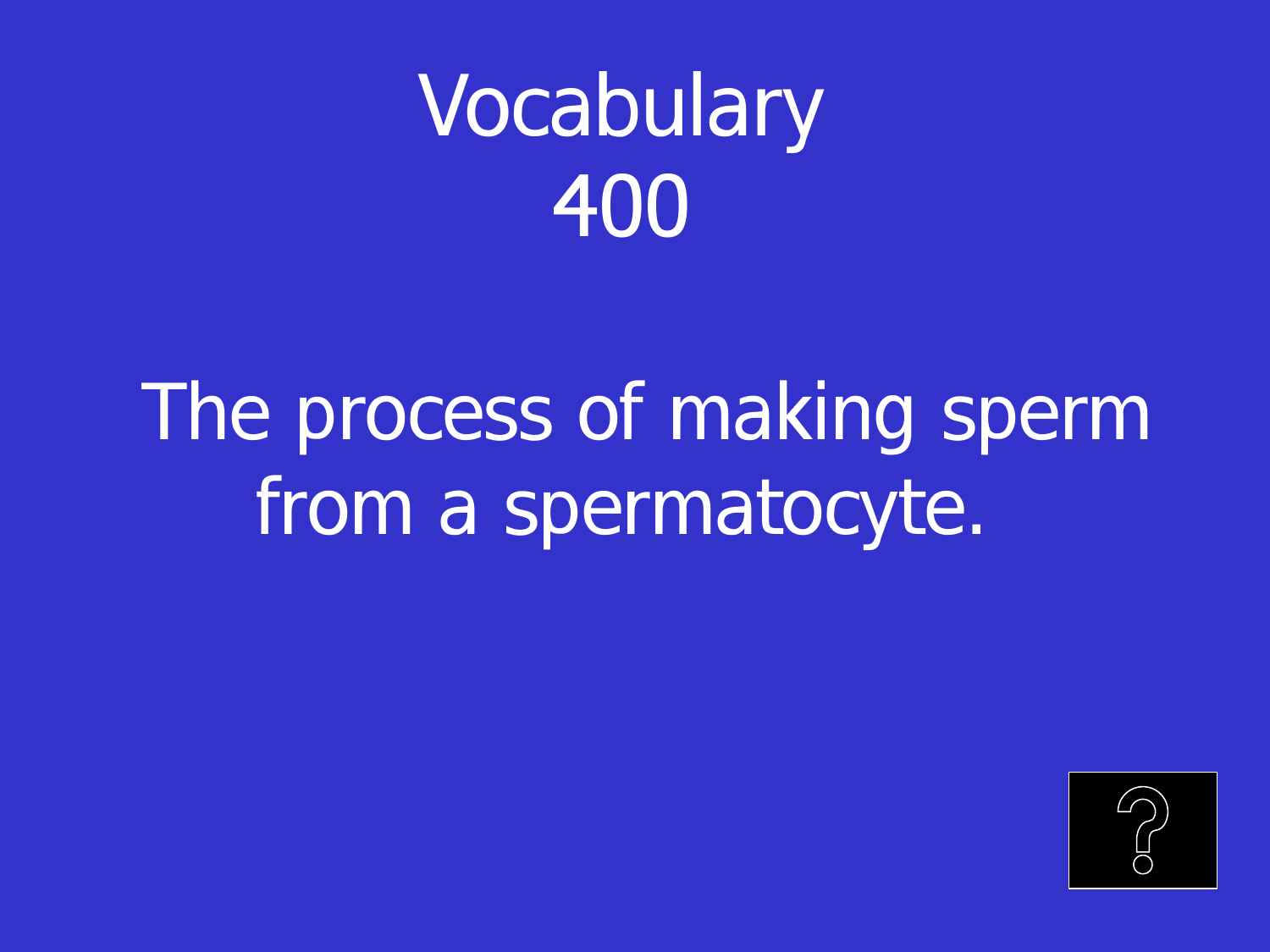

# Vocabulary 400 The process of making sperm from a spermatocyte.